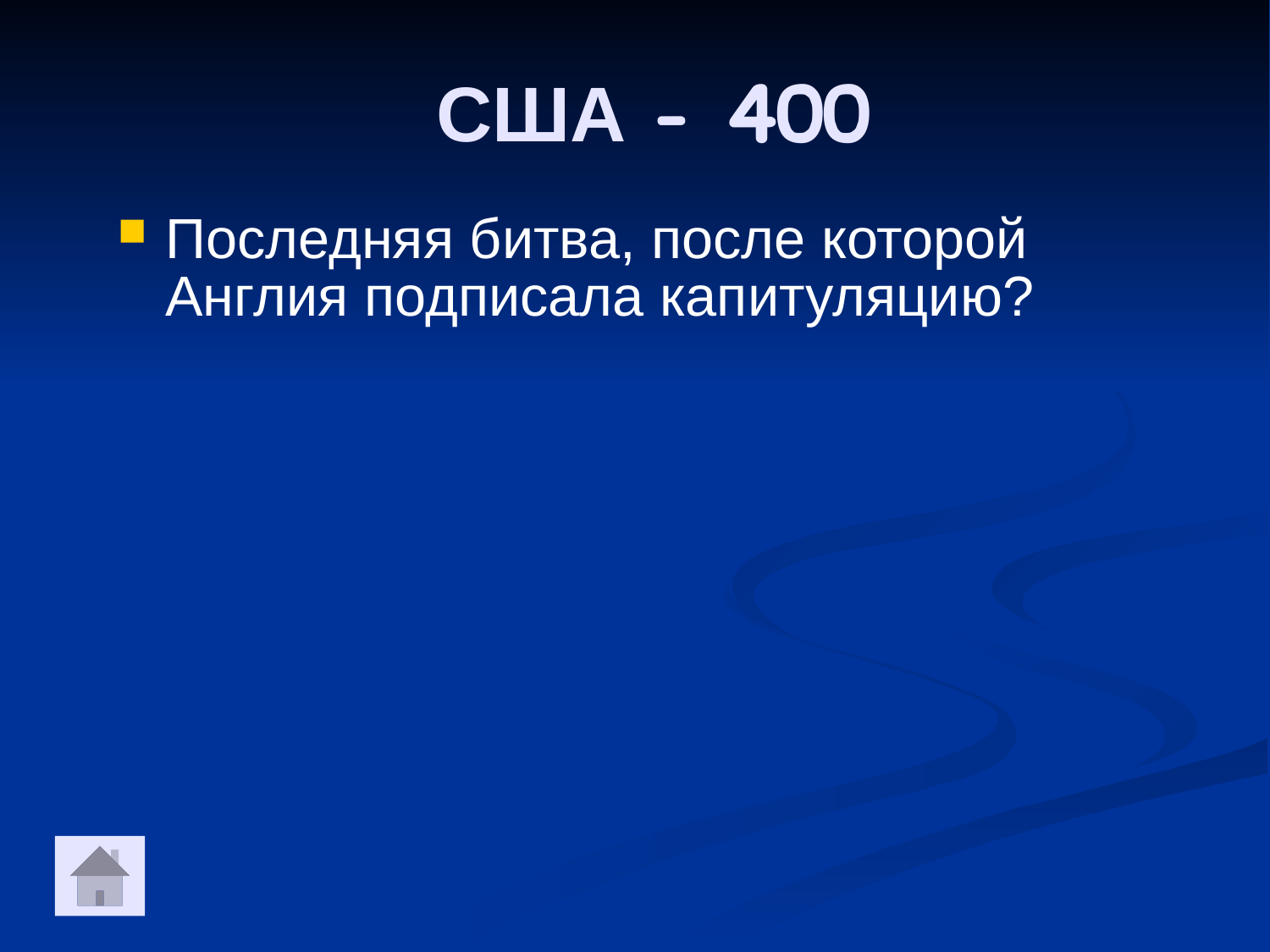

США - 400
Последняя битва, после которой Англия подписала капитуляцию?